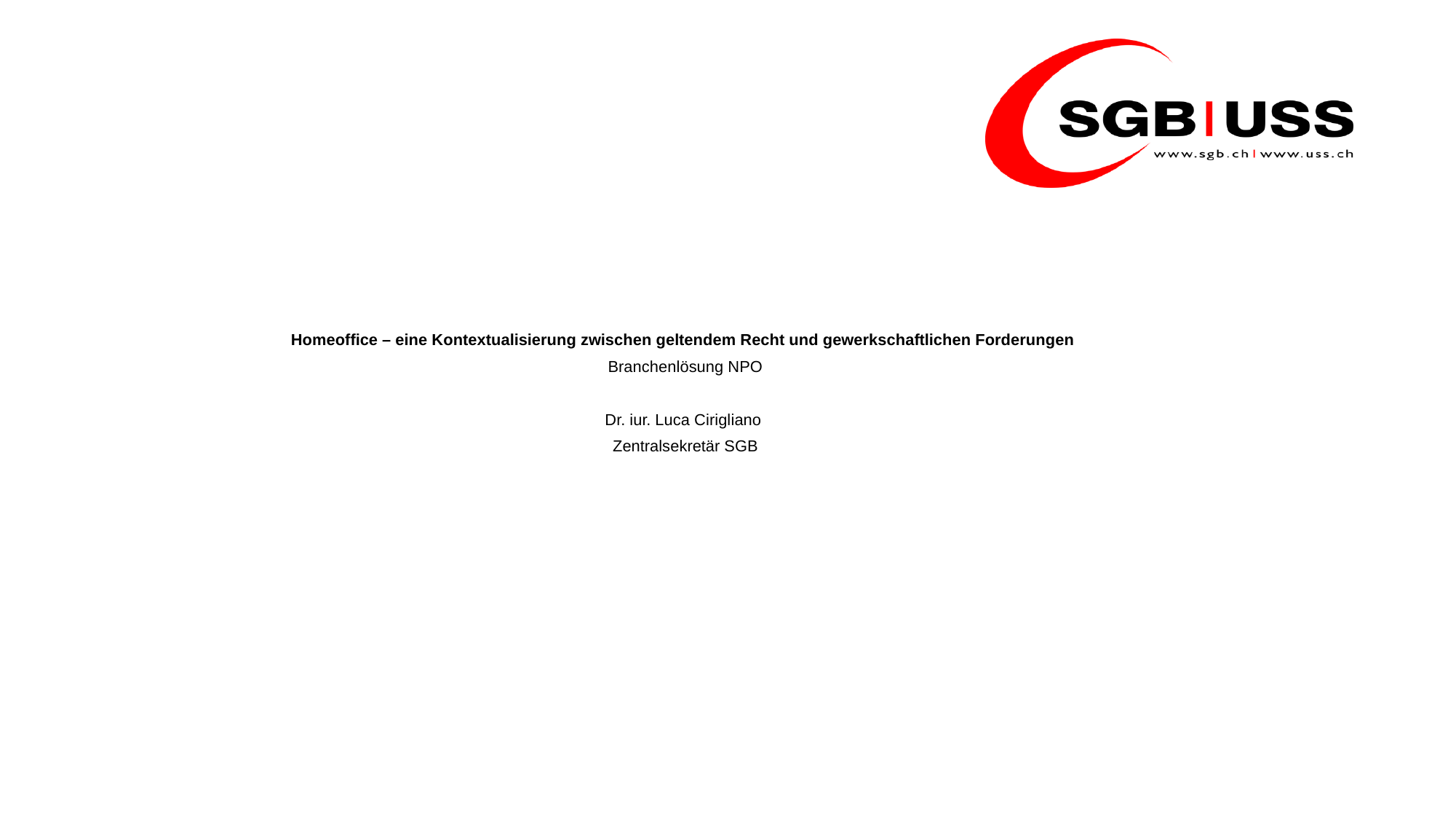

# Homeoffice – eine Kontextualisierung zwischen geltendem Recht und gewerkschaftlichen Forderungen Branchenlösung NPO Dr. iur. Luca Cirigliano Zentralsekretär SGB